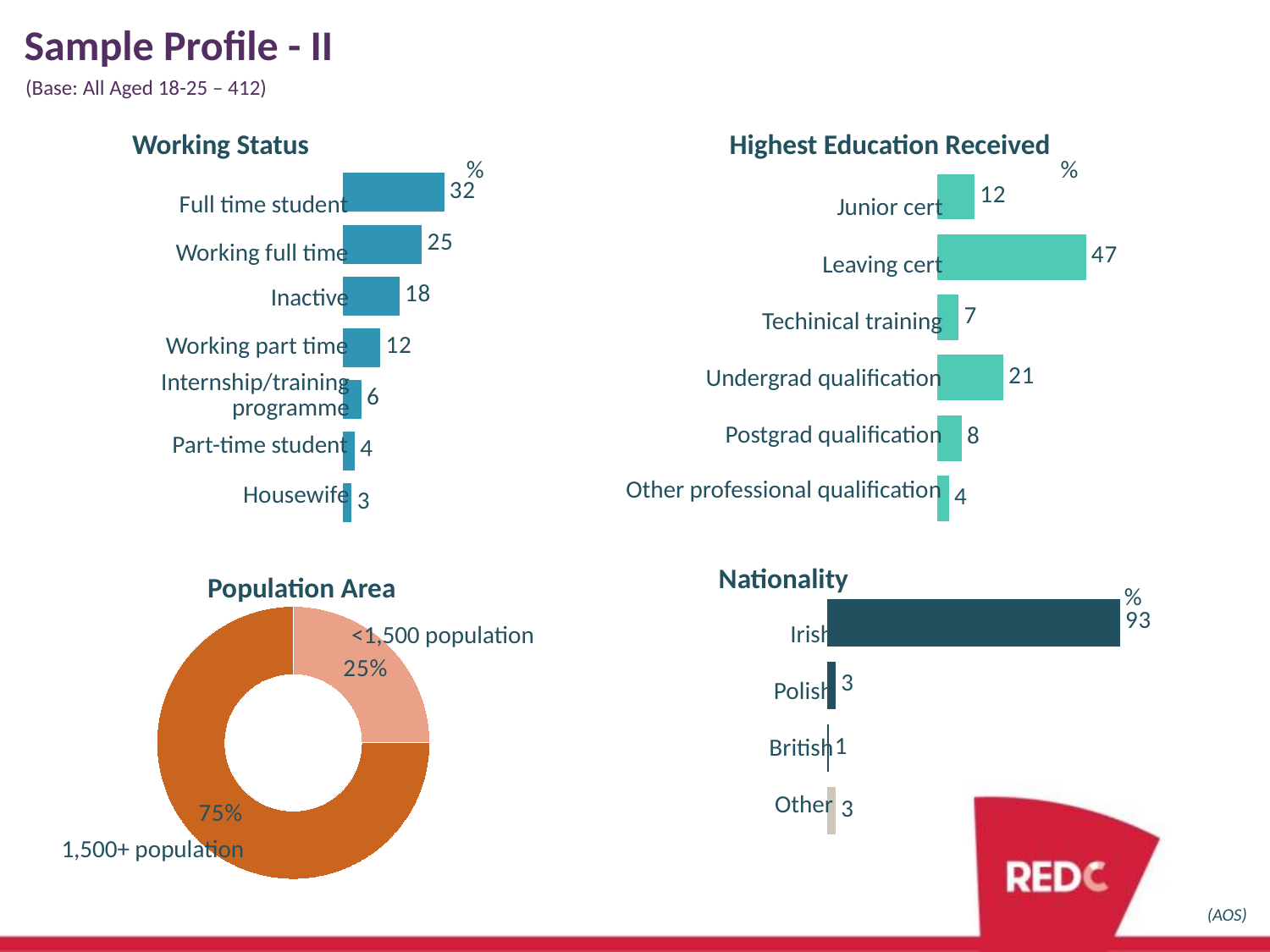

Sample Profile - II
(Base: All Aged 18-25 – 412)
Working Status
Highest Education Received
%
%

### Chart

| Category | Column1 |
|---|---|
|  | 3.0 |
|  | 4.0 |
|  | 6.0 |
|  | 12.0 |
|  | 18.0 |
|  | 25.0 |
|  | 32.0 |

### Chart

| Category | Column1 |
|---|---|
|  | 4.0 |
|  | 8.0 |
|  | 21.0 |
|  | 7.0 |
|  | 47.0 |
|  | 12.0 |
Full time student
Junior cert
Working full time
Leaving cert
Inactive
Techinical training
Working part time
Undergrad qualification
Internship/training programme
Postgrad qualification
Part-time student
Other professional qualification
Housewife
Nationality
Population Area
%

### Chart

| Category | Column1 |
|---|---|
|  | 3.0 |
|  | 1.0 |
|  | 3.0 |
|  | 93.0 |

### Chart

| Category | Sales |
|---|---|
| 1st Qtr | 0.25 |
| 2nd Qtr | 0.7500000000000001 |
Irish
<1,500 population
Polish
British
Other
1,500+ population
(AOS)